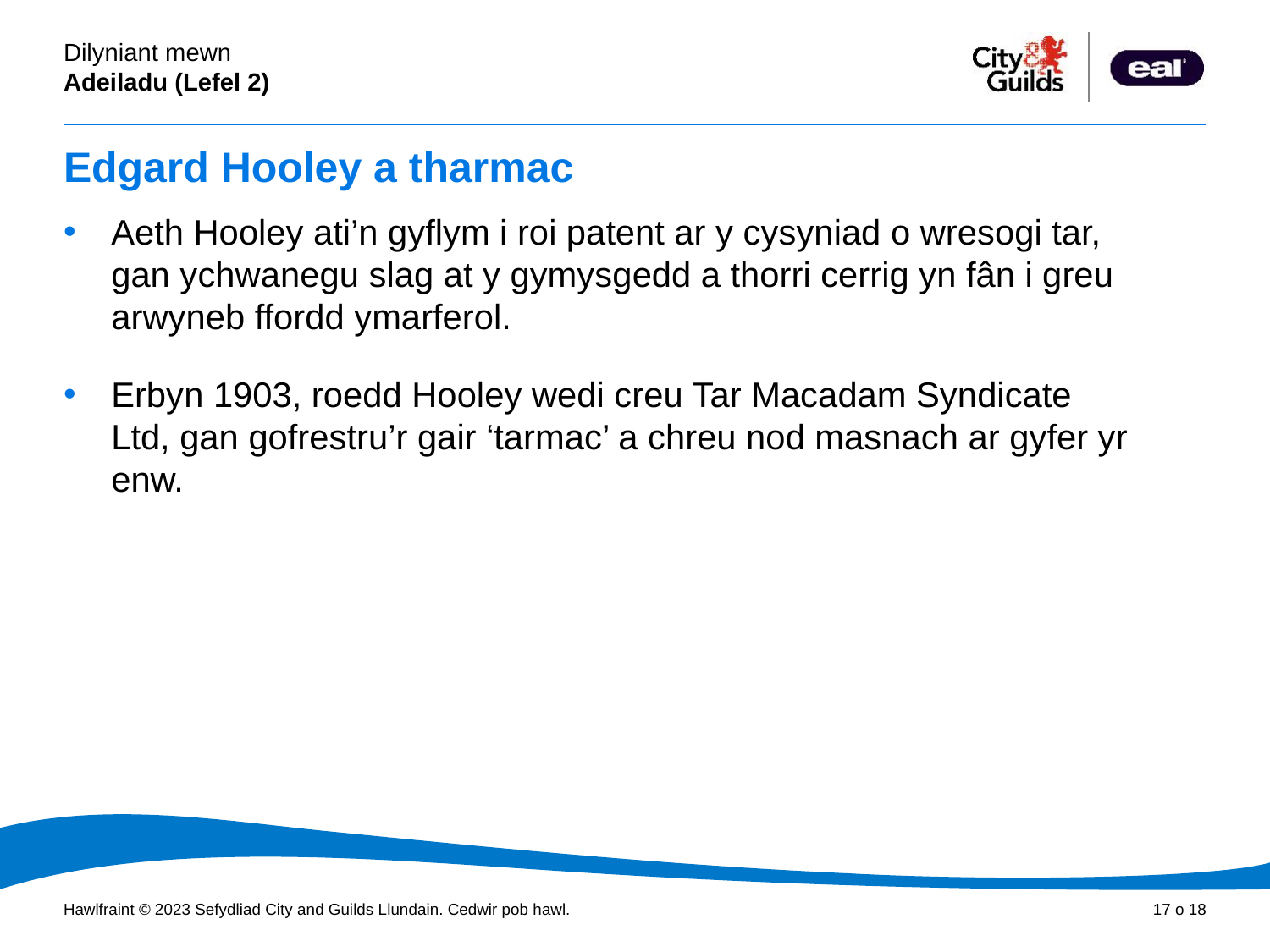

# Edgard Hooley a tharmac
Aeth Hooley ati’n gyflym i roi patent ar y cysyniad o wresogi tar, gan ychwanegu slag at y gymysgedd a thorri cerrig yn fân i greu arwyneb ffordd ymarferol.
Erbyn 1903, roedd Hooley wedi creu Tar Macadam Syndicate Ltd, gan gofrestru’r gair ‘tarmac’ a chreu nod masnach ar gyfer yr enw.